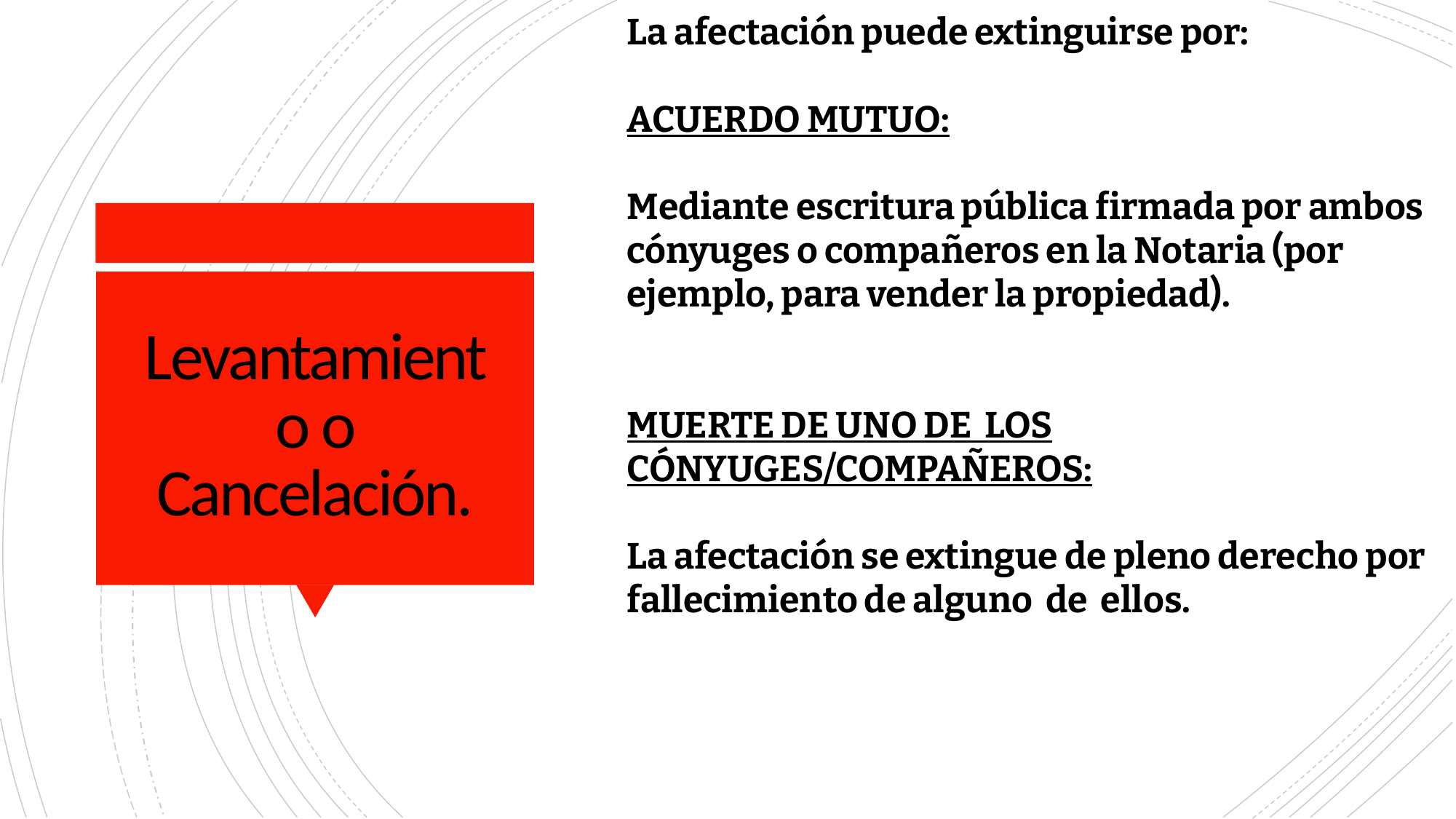

La afectación puede extinguirse por:

ACUERDO MUTUO:

Mediante escritura pública firmada por ambos cónyuges o compañeros en la Notaria (por ejemplo, para vender la propiedad).

MUERTE DE UNO DE  LOS CÓNYUGES/COMPAÑEROS:

La afectación se extingue de pleno derecho por fallecimiento de alguno  de  ellos.

# Levantamiento o Cancelación.